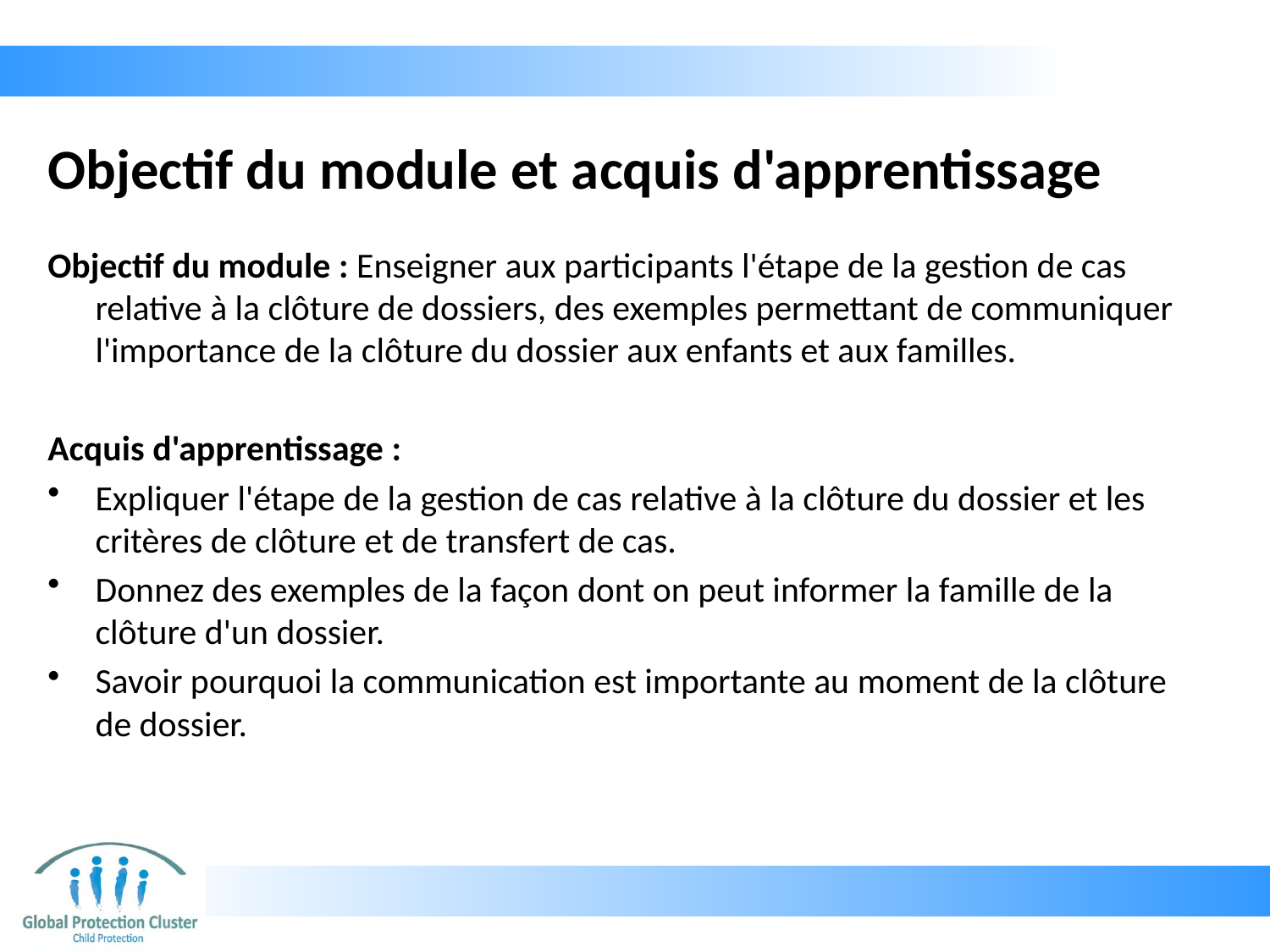

# Objectif du module et acquis d'apprentissage
Objectif du module : Enseigner aux participants l'étape de la gestion de cas relative à la clôture de dossiers, des exemples permettant de communiquer l'importance de la clôture du dossier aux enfants et aux familles.

Acquis d'apprentissage :
Expliquer l'étape de la gestion de cas relative à la clôture du dossier et les critères de clôture et de transfert de cas.
Donnez des exemples de la façon dont on peut informer la famille de la clôture d'un dossier.
Savoir pourquoi la communication est importante au moment de la clôture de dossier.